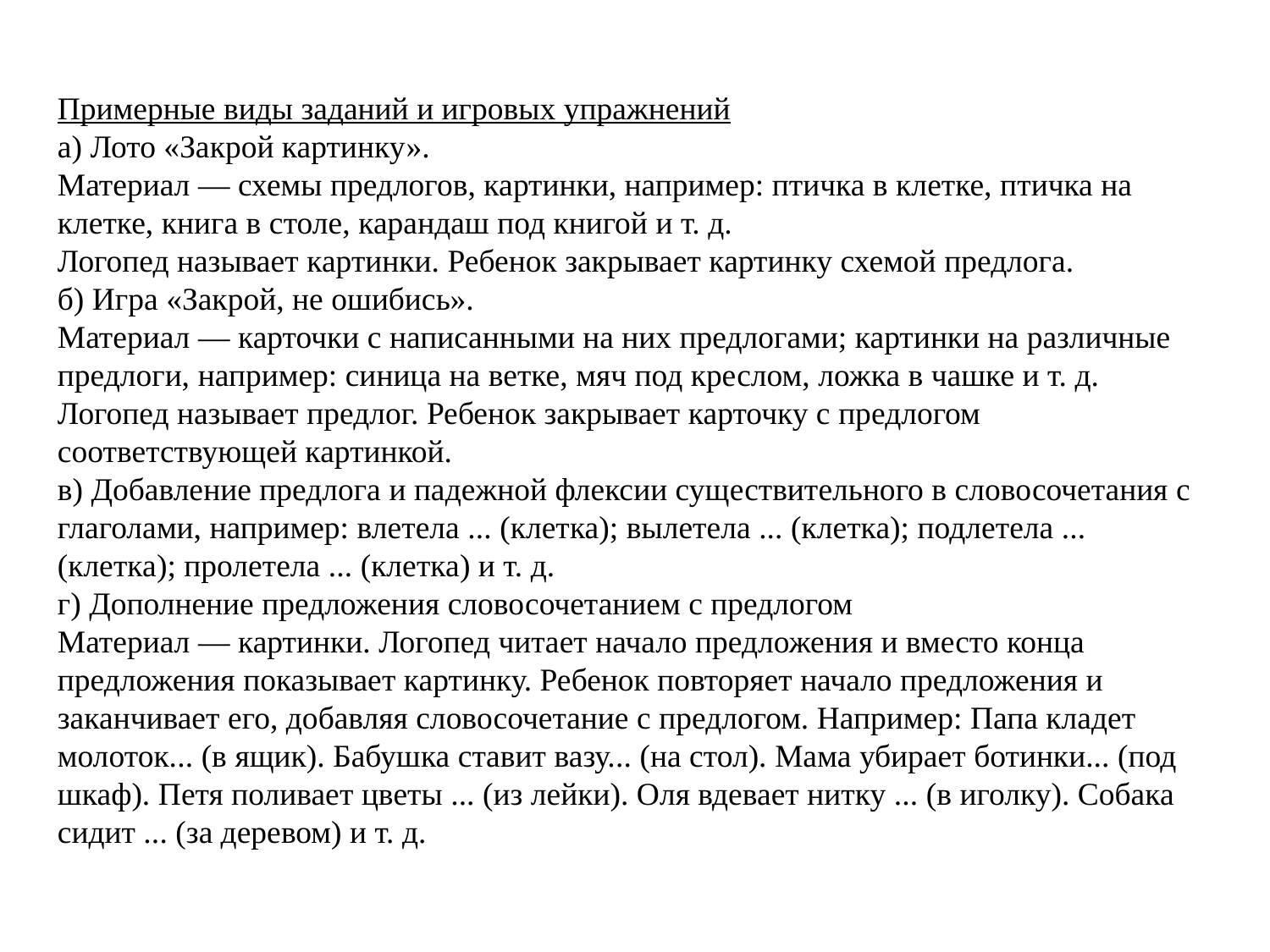

Примерные виды заданий и игровых упражнений
а) Лото «Закрой картинку».
Материал — схемы предлогов, картинки, например: птичка в клетке, птичка на клетке, книга в столе, карандаш под книгой и т. д.
Логопед называет картинки. Ребенок закрывает картинку схемой предлога.
б) Игра «Закрой, не ошибись».
Материал — карточки с написанными на них предлогами; картинки на различные предлоги, например: синица на ветке, мяч под креслом, ложка в чашке и т. д.
Логопед называет предлог. Ребенок закрывает карточку с предлогом соответствующей картинкой.
в) Добавление предлога и падежной флексии существительного в словосочетания с глаголами, например: влетела ... (клетка); вылетела ... (клетка); подлетела ... (клетка); пролетела ... (клетка) и т. д.
г) Дополнение предложения словосочетанием с предлогом
Материал — картинки. Логопед читает начало предложения и вместо конца предложения показывает картинку. Ребенок повторяет начало предложения и заканчивает его, добавляя словосочетание с предлогом. Например: Папа кладет молоток... (в ящик). Бабушка ставит вазу... (на стол). Мама убирает ботинки... (под шкаф). Петя поливает цветы ... (из лейки). Оля вдевает нитку ... (в иголку). Собака сидит ... (за деревом) и т. д.